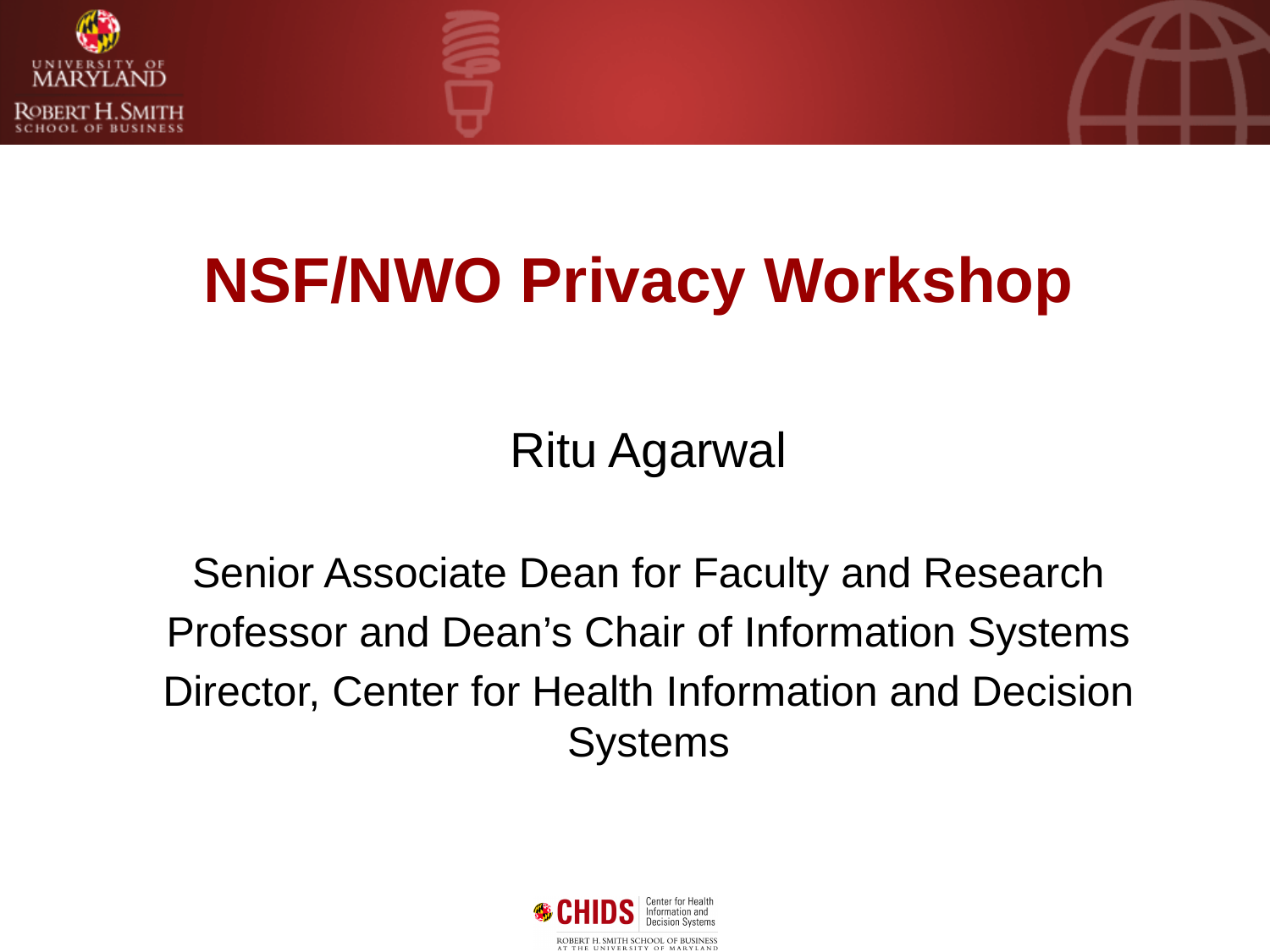

# NSF/NWO Privacy Workshop

Ritu Agarwal

Senior Associate Dean for Faculty and Research
Professor and Dean’s Chair of Information Systems
Director, Center for Health Information and Decision Systems